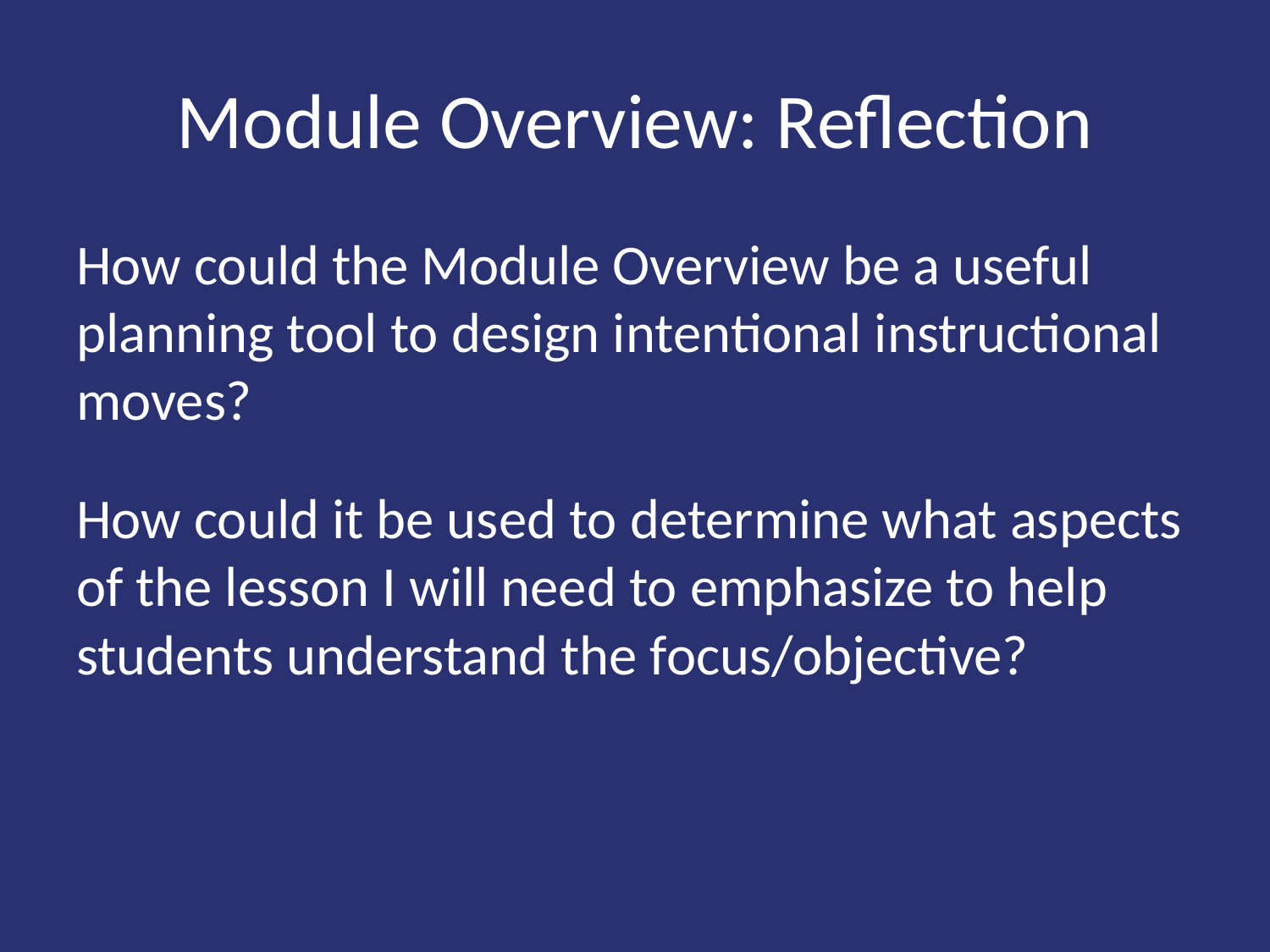

# Module Overview: Reflection
How could the Module Overview be a useful planning tool to design intentional instructional moves?

How could it be used to determine what aspects of the lesson I will need to emphasize to help students understand the focus/objective?